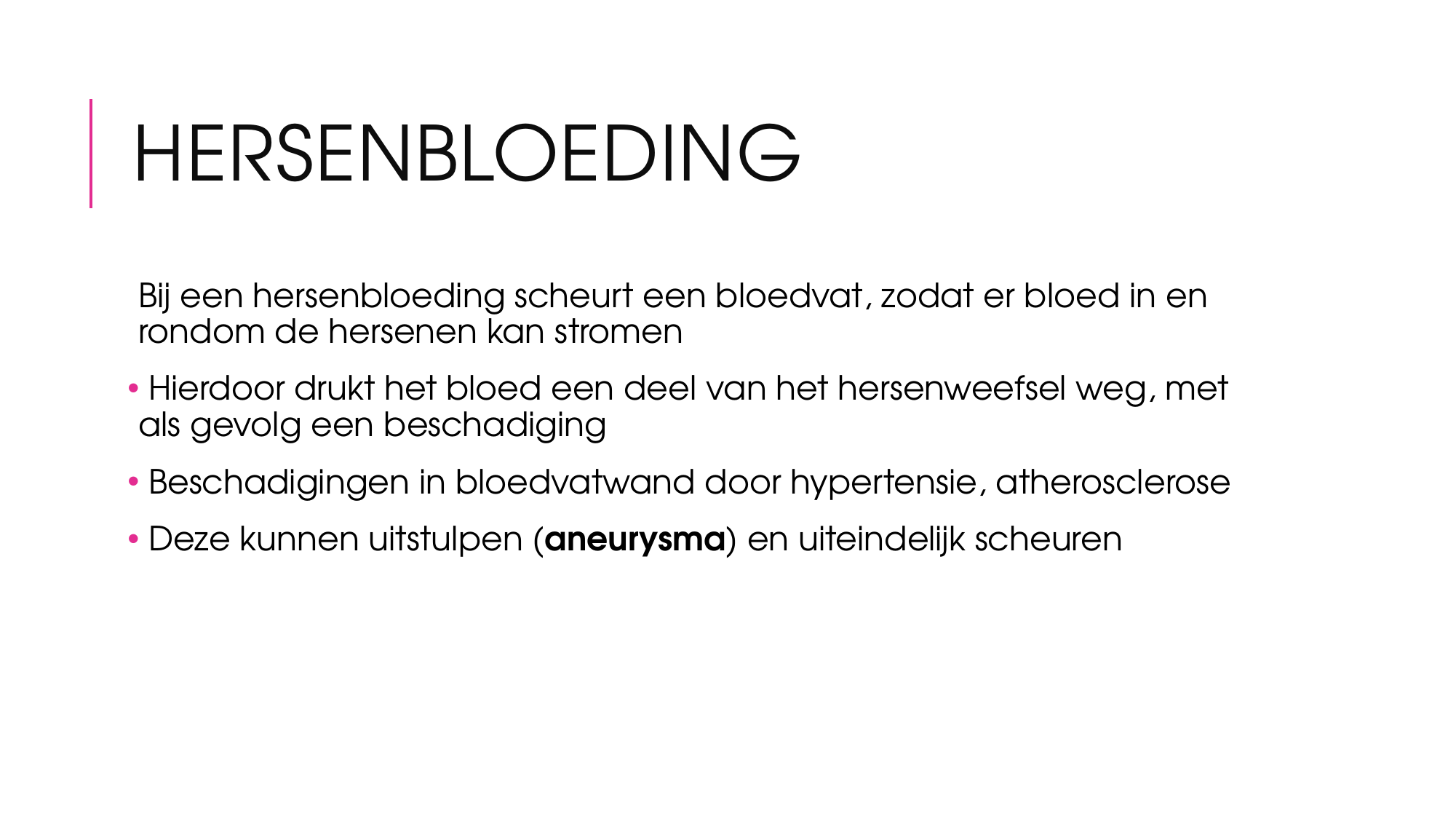

# Hersenbloeding
Bij een hersenbloeding scheurt een bloedvat, zodat er bloed in en rondom de hersenen kan stromen
 Hierdoor drukt het bloed een deel van het hersenweefsel weg, met als gevolg een beschadiging
 Beschadigingen in bloedvatwand door hypertensie, atherosclerose
 Deze kunnen uitstulpen (aneurysma) en uiteindelijk scheuren